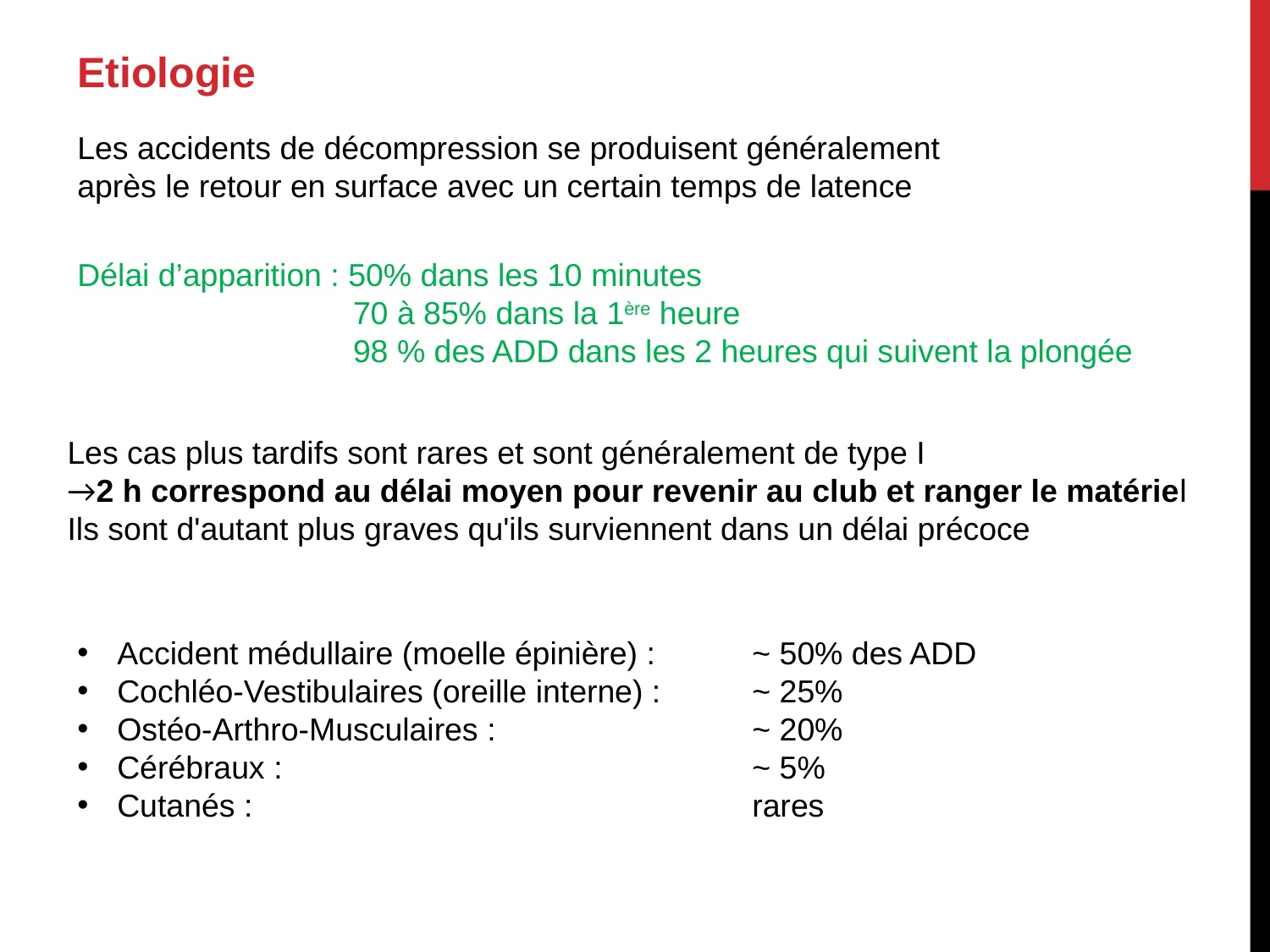

Etiologie
Les accidents de décompression se produisent généralement
après le retour en surface avec un certain temps de latence
Délai d’apparition : 50% dans les 10 minutes
                               70 à 85% dans la 1ère heure
		   98 % des ADD dans les 2 heures qui suivent la plongée

Les cas plus tardifs sont rares et sont généralement de type I
→2 h correspond au délai moyen pour revenir au club et ranger le matériel
Ils sont d'autant plus graves qu'ils surviennent dans un délai précoce
Accident médullaire (moelle épinière) : 	~ 50% des ADD
Cochléo-Vestibulaires (oreille interne) : 	~ 25%
Ostéo-Arthro-Musculaires : 		~ 20%
Cérébraux :				~ 5%
Cutanés : 				rares